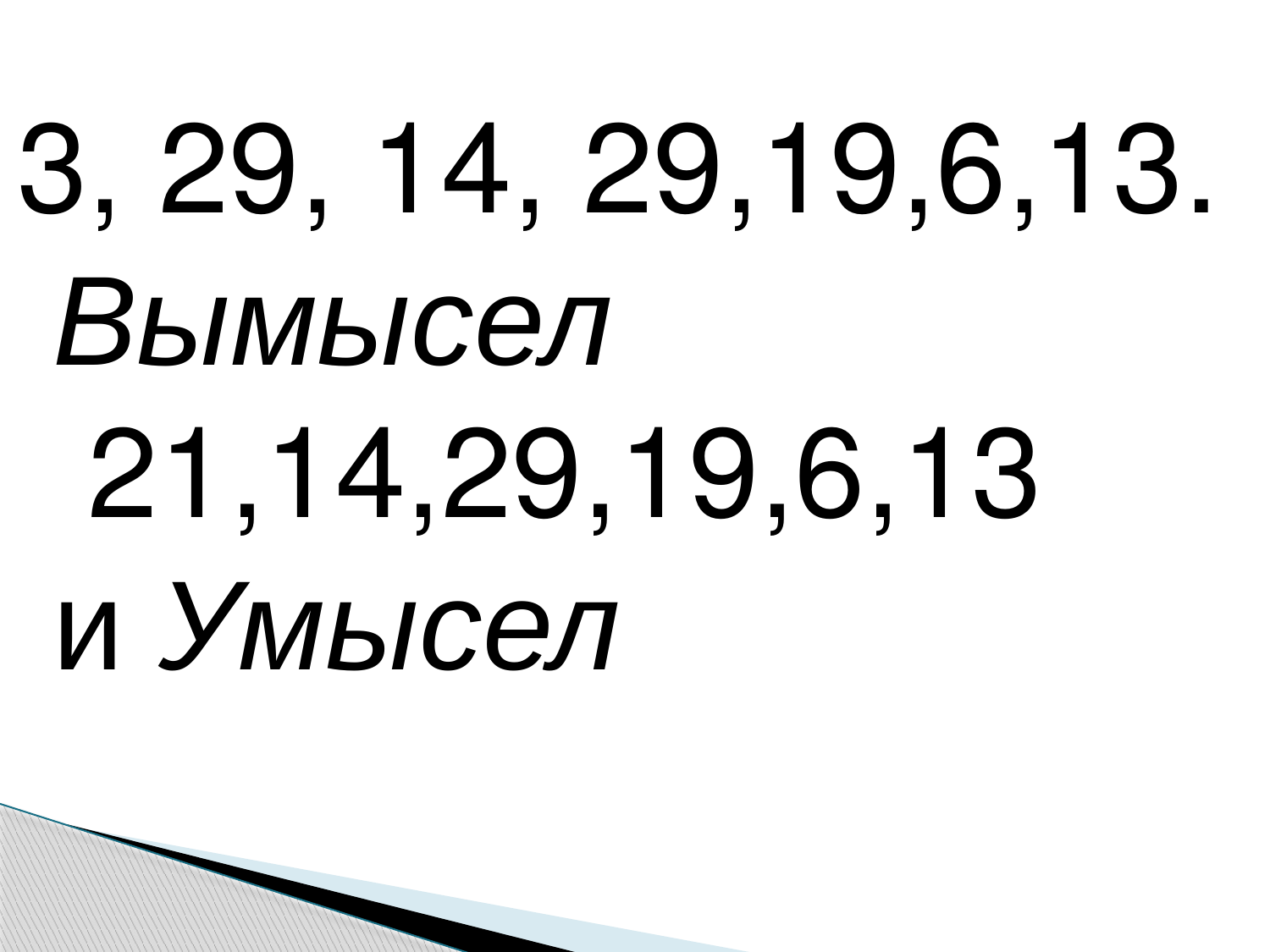

3, 29, 14, 29,19,6,13.
 Вымысел
  21,14,29,19,6,13
 и Умысел